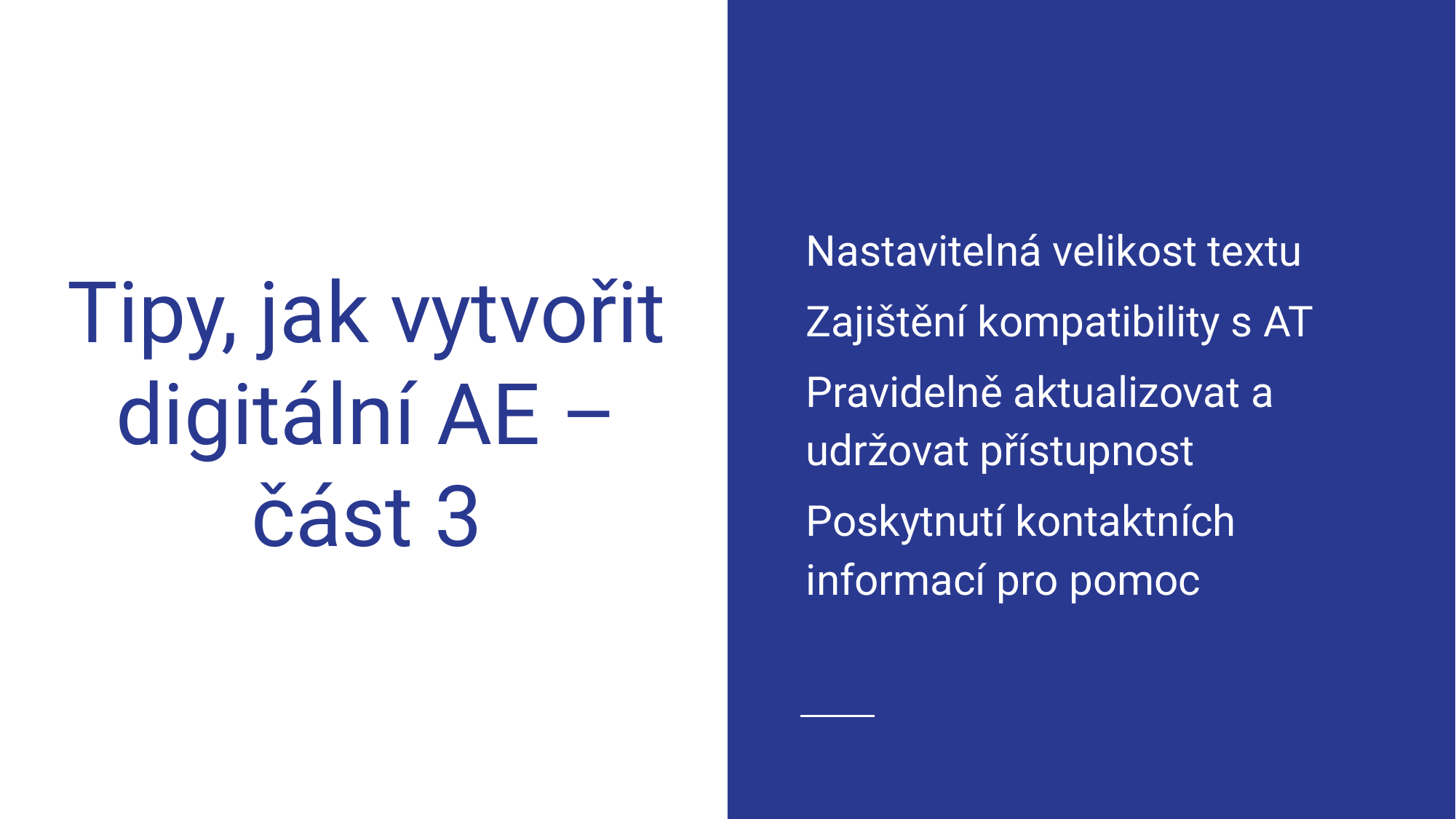

Nastavitelná velikost textu
Zajištění kompatibility s AT
Pravidelně aktualizovat a udržovat přístupnost
Poskytnutí kontaktních informací pro pomoc
# Tipy, jak vytvořit digitální AE – část 3